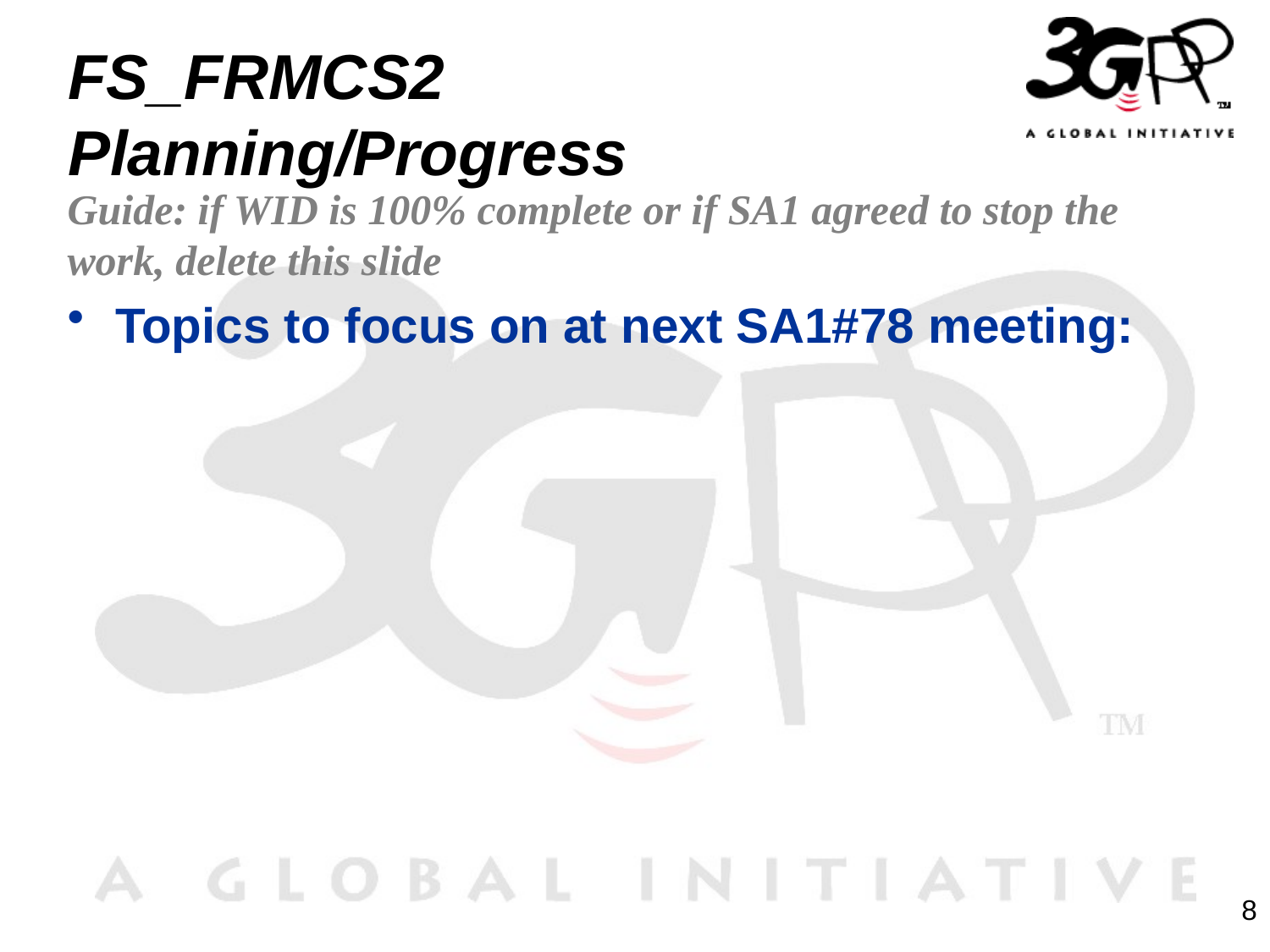

# FS_FRMCS2 Planning/Progress
Guide: if WID is 100% complete or if SA1 agreed to stop the work, delete this slide
Topics to focus on at next SA1#78 meeting:

8